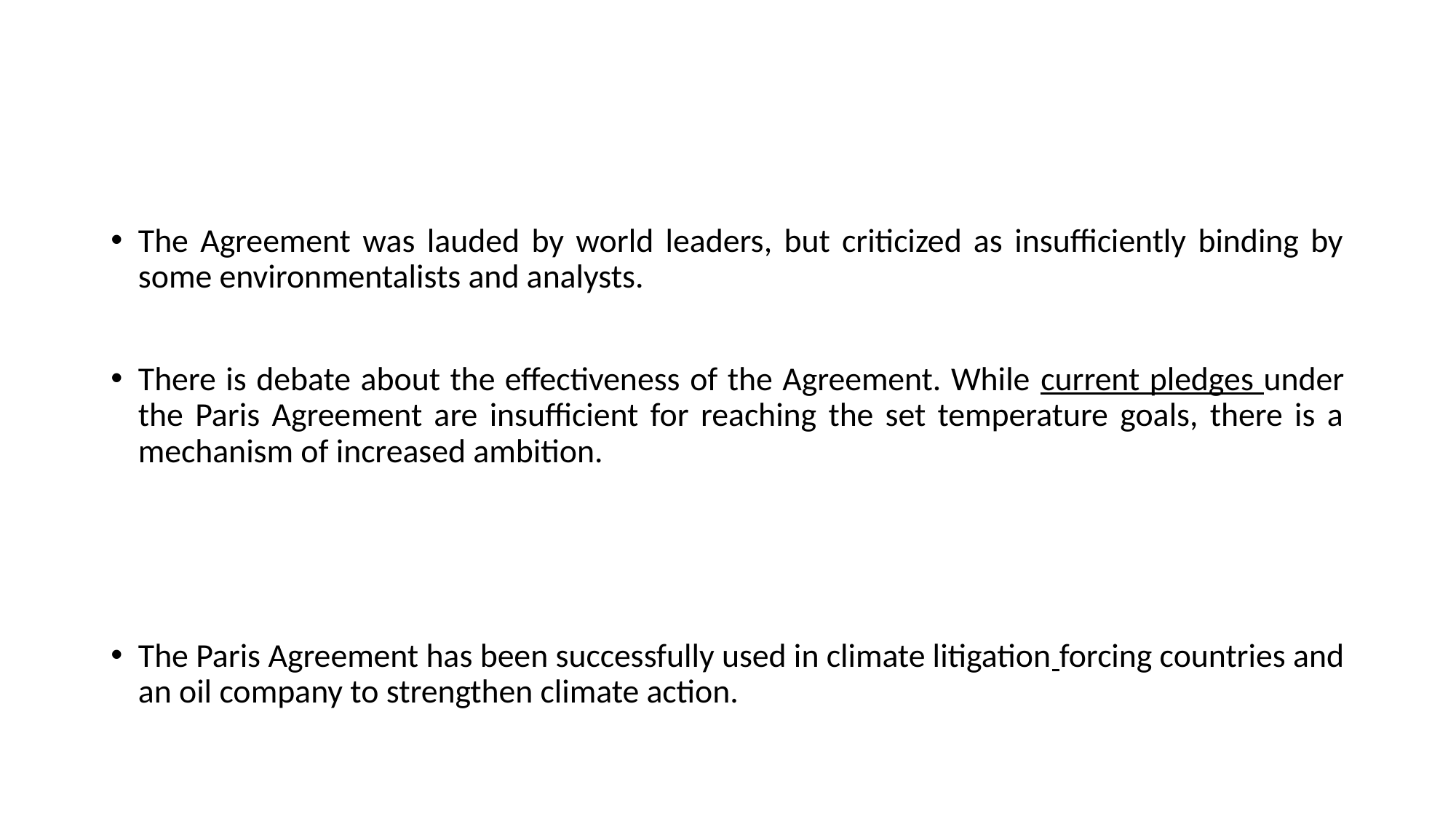

#
The Agreement was lauded by world leaders, but criticized as insufficiently binding by some environmentalists and analysts.

There is debate about the effectiveness of the Agreement. While current pledges under the Paris Agreement are insufficient for reaching the set temperature goals, there is a mechanism of increased ambition.

The Paris Agreement has been successfully used in climate litigation forcing countries and an oil company to strengthen climate action.